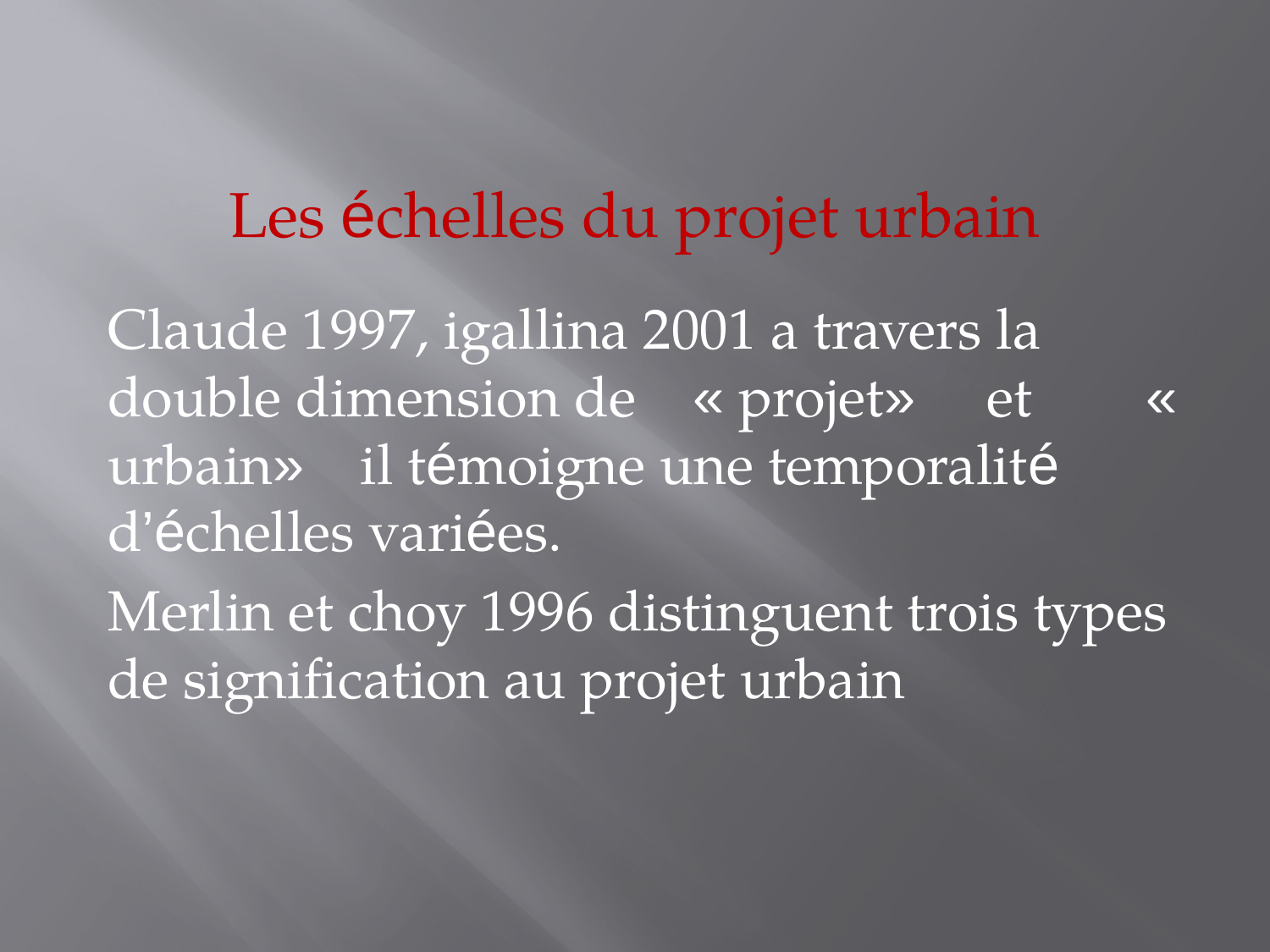

Les échelles du projet urbain
Claude 1997, igallina 2001 a travers la double dimension de    « projet»     et        « urbain»    il témoigne une temporalité d’échelles variées.
Merlin et choy 1996 distinguent trois types de signification au projet urbain